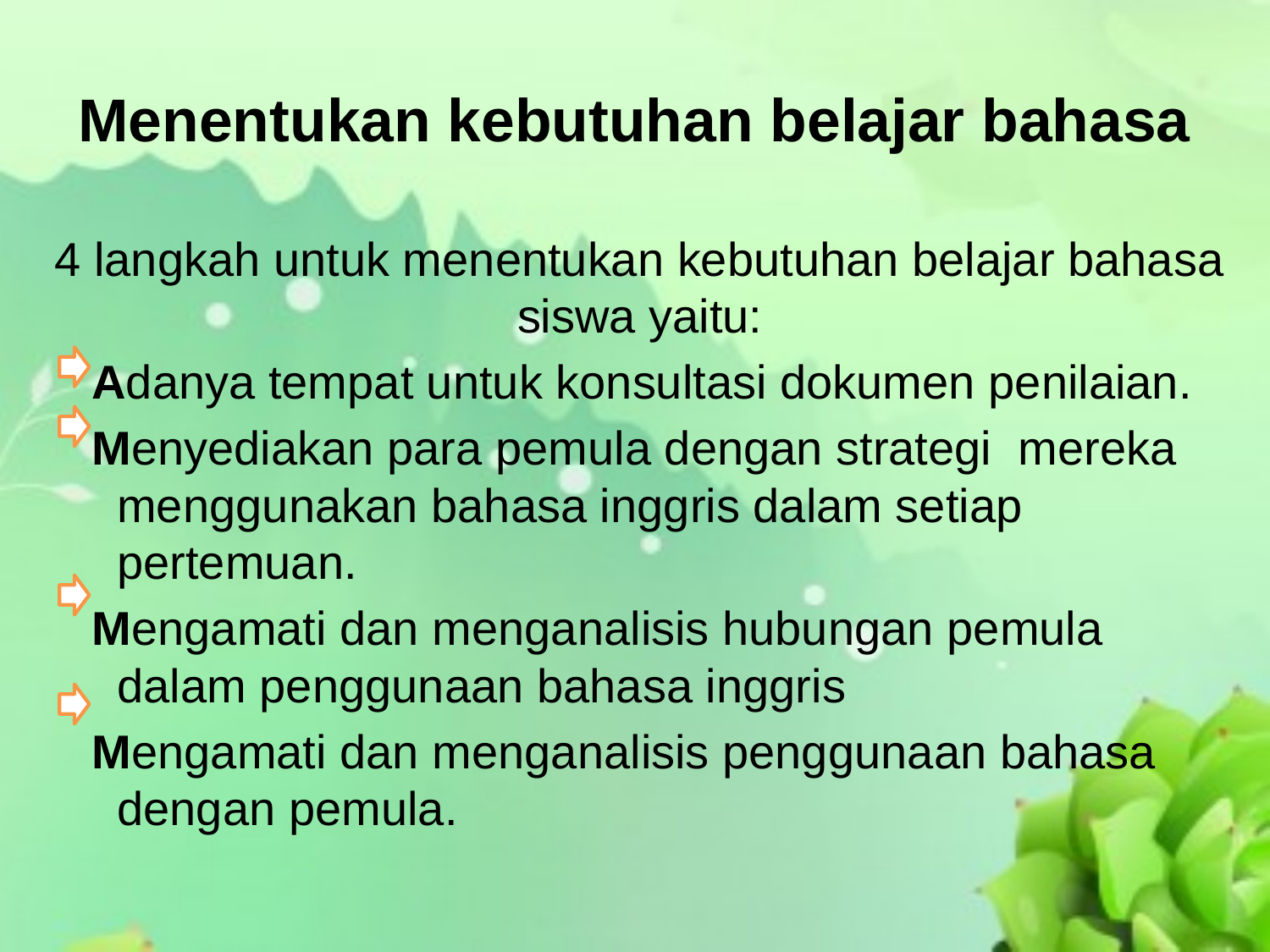

# Menentukan kebutuhan belajar bahasa
4 langkah untuk menentukan kebutuhan belajar bahasa siswa yaitu:
   Adanya tempat untuk konsultasi dokumen penilaian.
   Menyediakan para pemula dengan strategi  mereka  menggunakan bahasa inggris dalam setiap pertemuan.
   Mengamati dan menganalisis hubungan pemula dalam penggunaan bahasa inggris
   Mengamati dan menganalisis penggunaan bahasa dengan pemula.